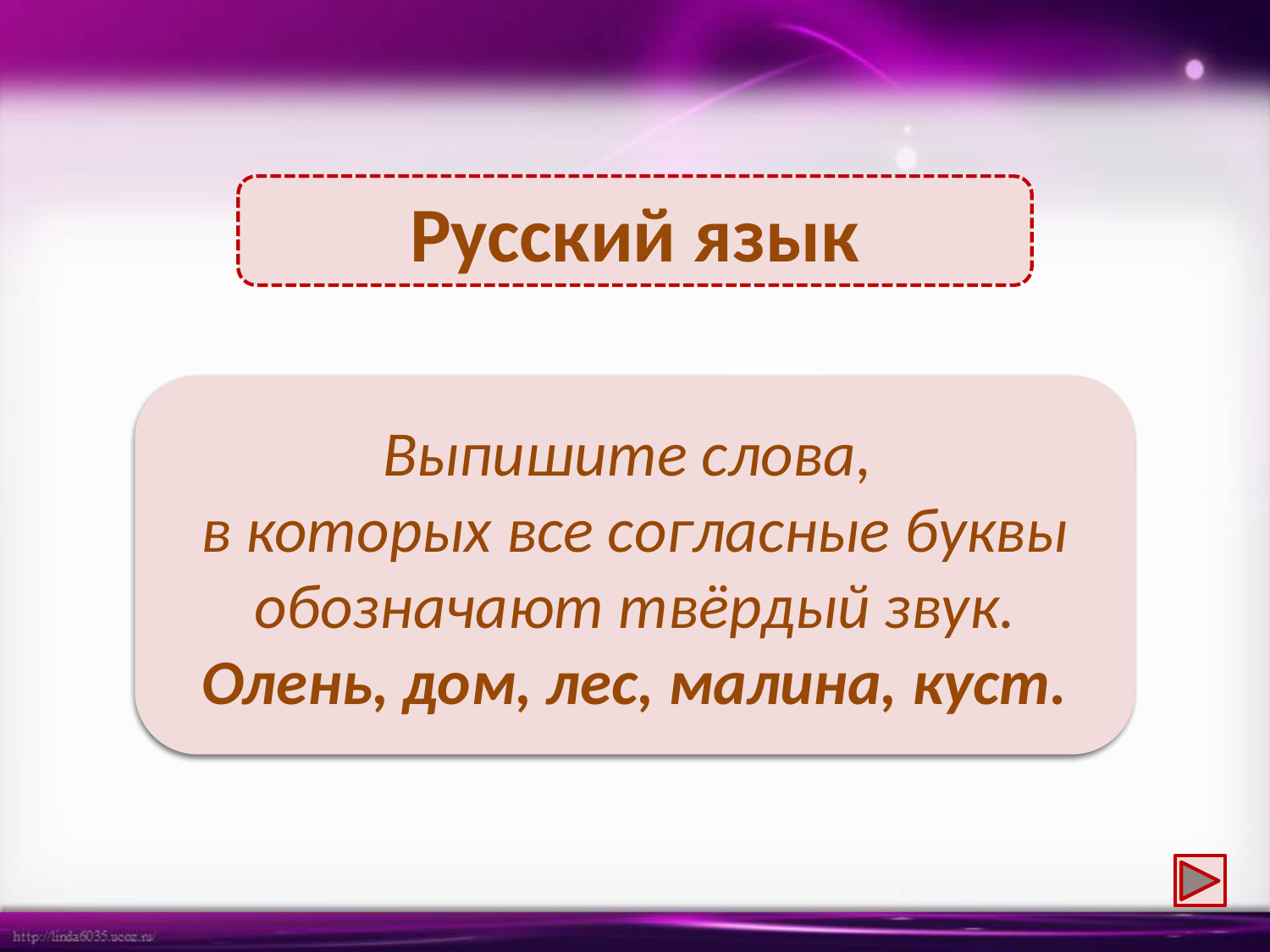

Русский язык
Дом, куст
Выпишите слова,
в которых все согласные буквы обозначают твёрдый звук.
Олень, дом, лес, малина, куст.